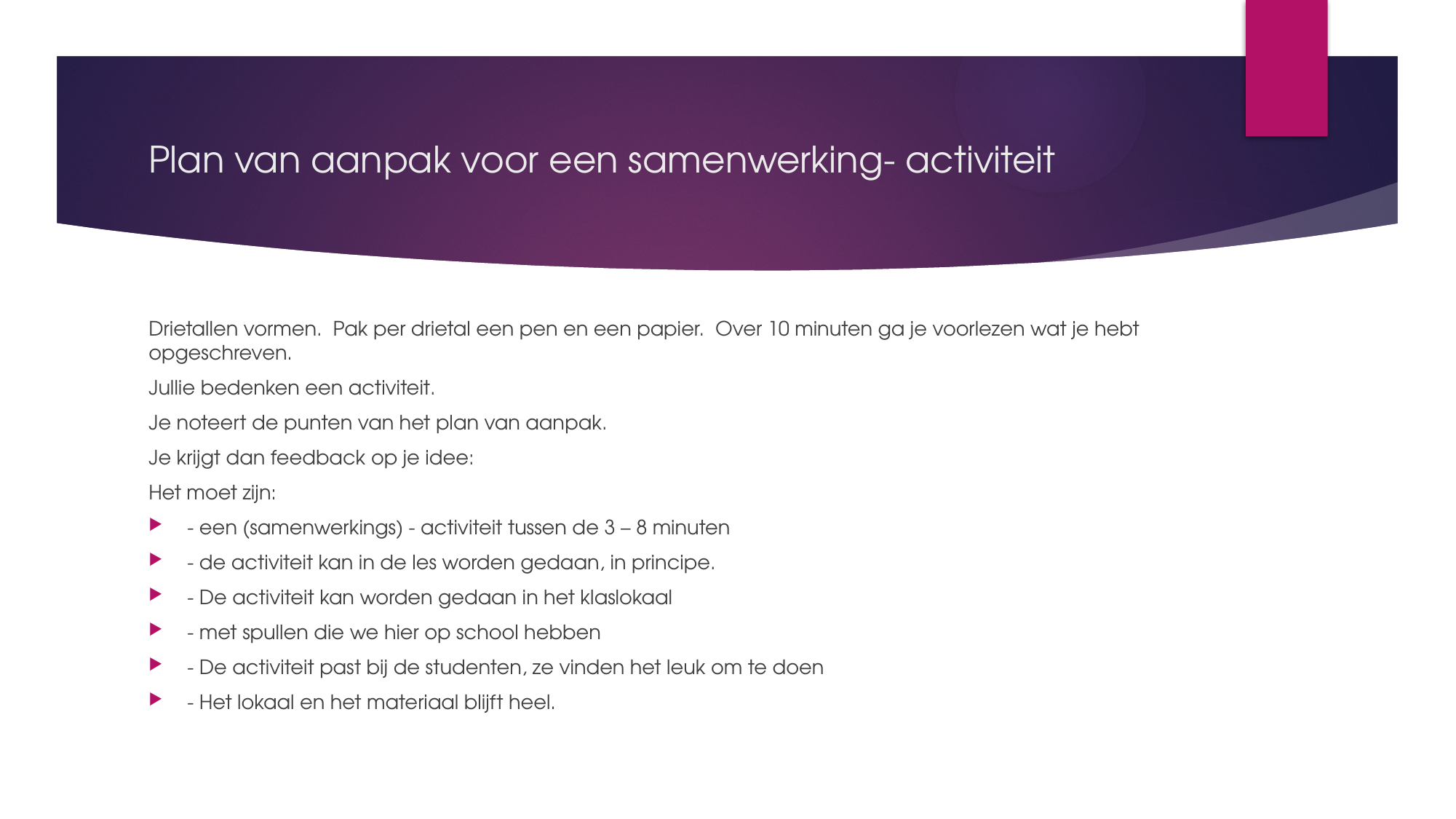

# Plan van aanpak voor een samenwerking- activiteit
Drietallen vormen.  Pak per drietal een pen en een papier.  Over 10 minuten ga je voorlezen wat je hebt opgeschreven.
Jullie bedenken een activiteit.
Je noteert de punten van het plan van aanpak.
Je krijgt dan feedback op je idee:
Het moet zijn:
- een (samenwerkings) - activiteit tussen de 3 – 8 minuten
- de activiteit kan in de les worden gedaan, in principe.
- De activiteit kan worden gedaan in het klaslokaal
- met spullen die we hier op school hebben
- De activiteit past bij de studenten, ze vinden het leuk om te doen
- Het lokaal en het materiaal blijft heel.